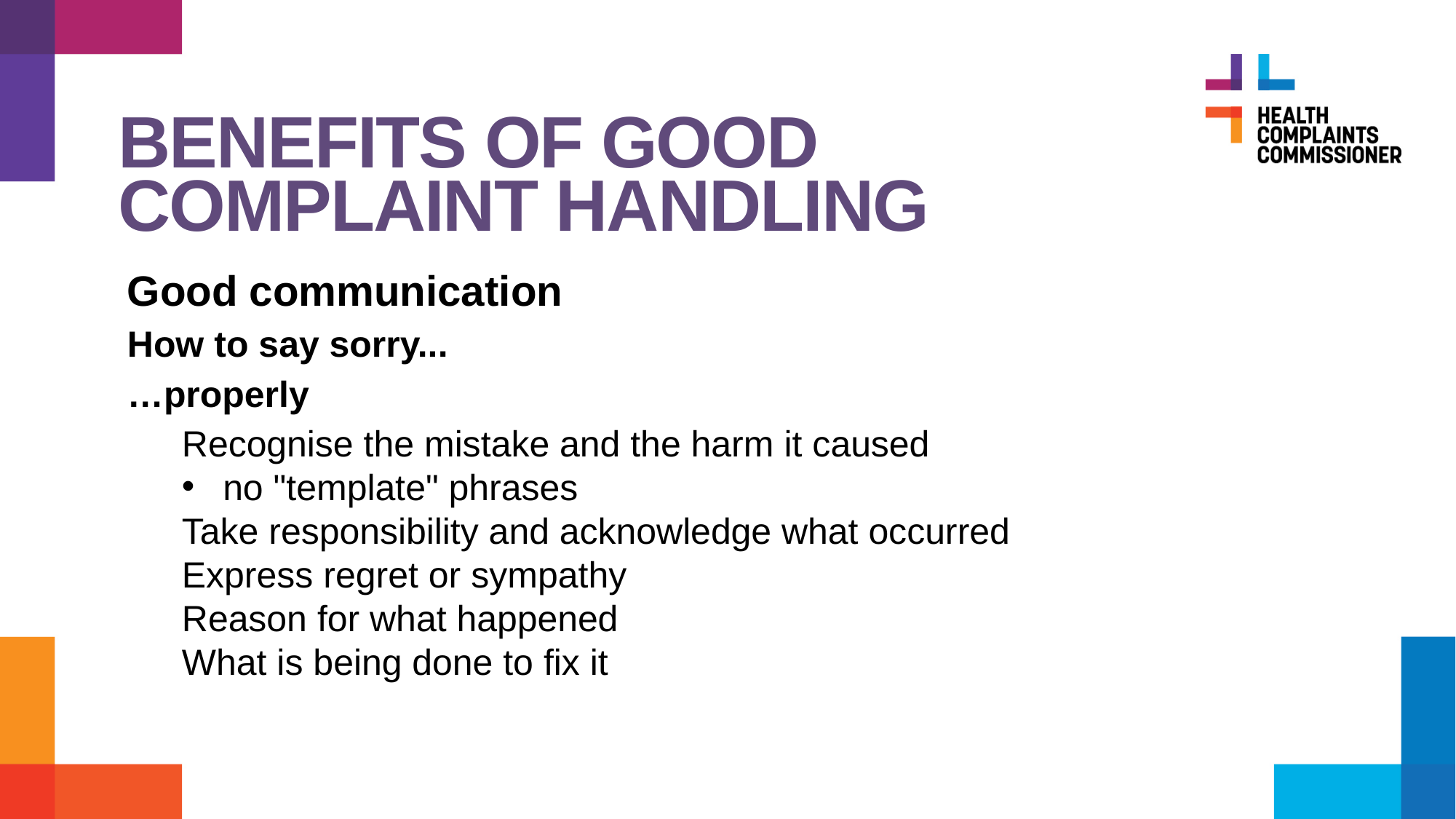

# Benefits of good complaint handling
Good communication
How to say sorry...
…properly
Recognise the mistake and the harm it caused
no "template" phrases
Take responsibility and acknowledge what occurred
Express regret or sympathy
Reason for what happened
What is being done to fix it